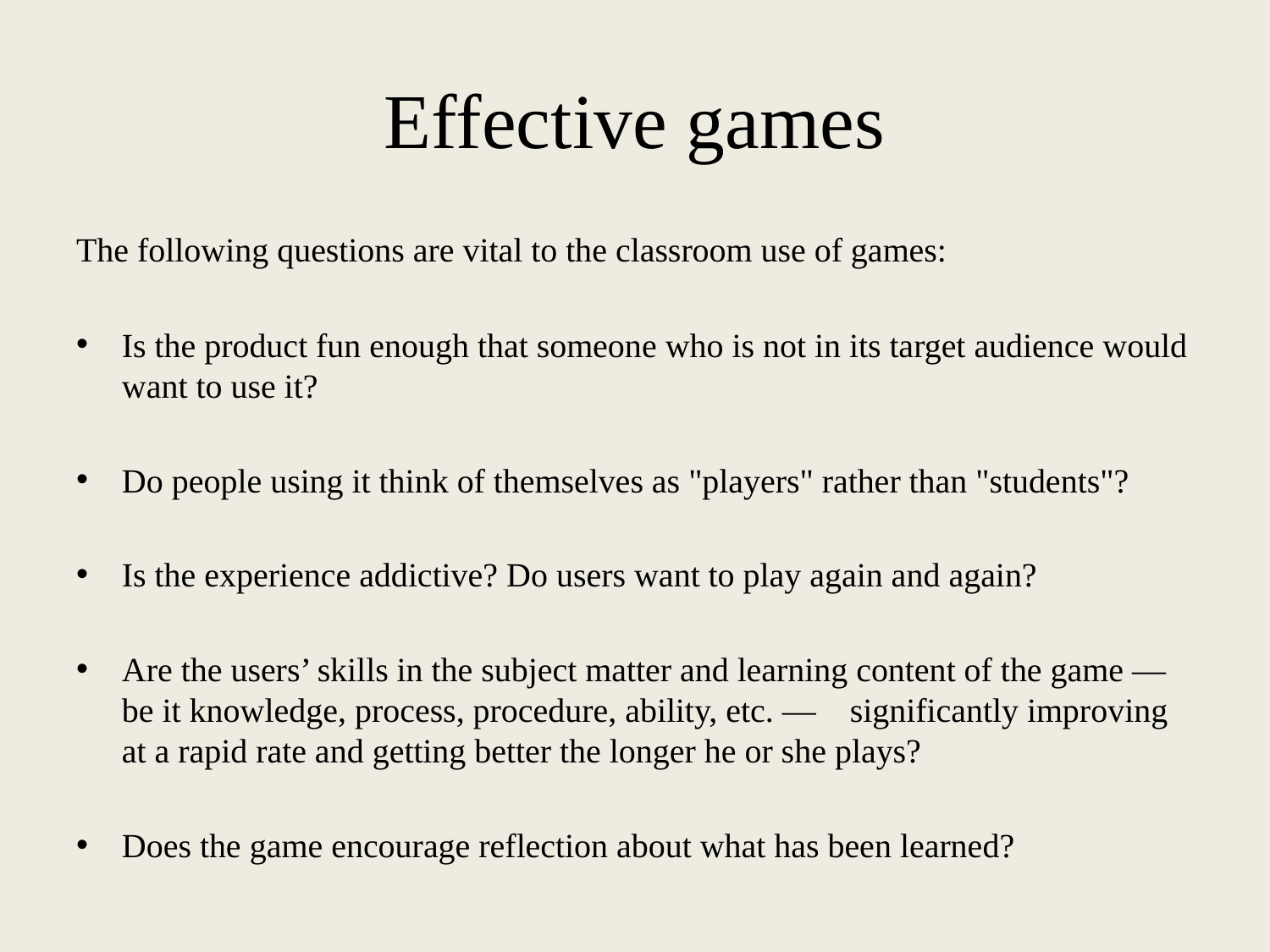

# Effective games
The following questions are vital to the classroom use of games:

Is the product fun enough that someone who is not in its target audience would want to use it?

Do people using it think of themselves as "players" rather than "students"?

Is the experience addictive? Do users want to play again and again?

Are the users’ skills in the subject matter and learning content of the game — be it knowledge, process, procedure, ability, etc. —    significantly improving at a rapid rate and getting better the longer he or she plays?

Does the game encourage reflection about what has been learned?